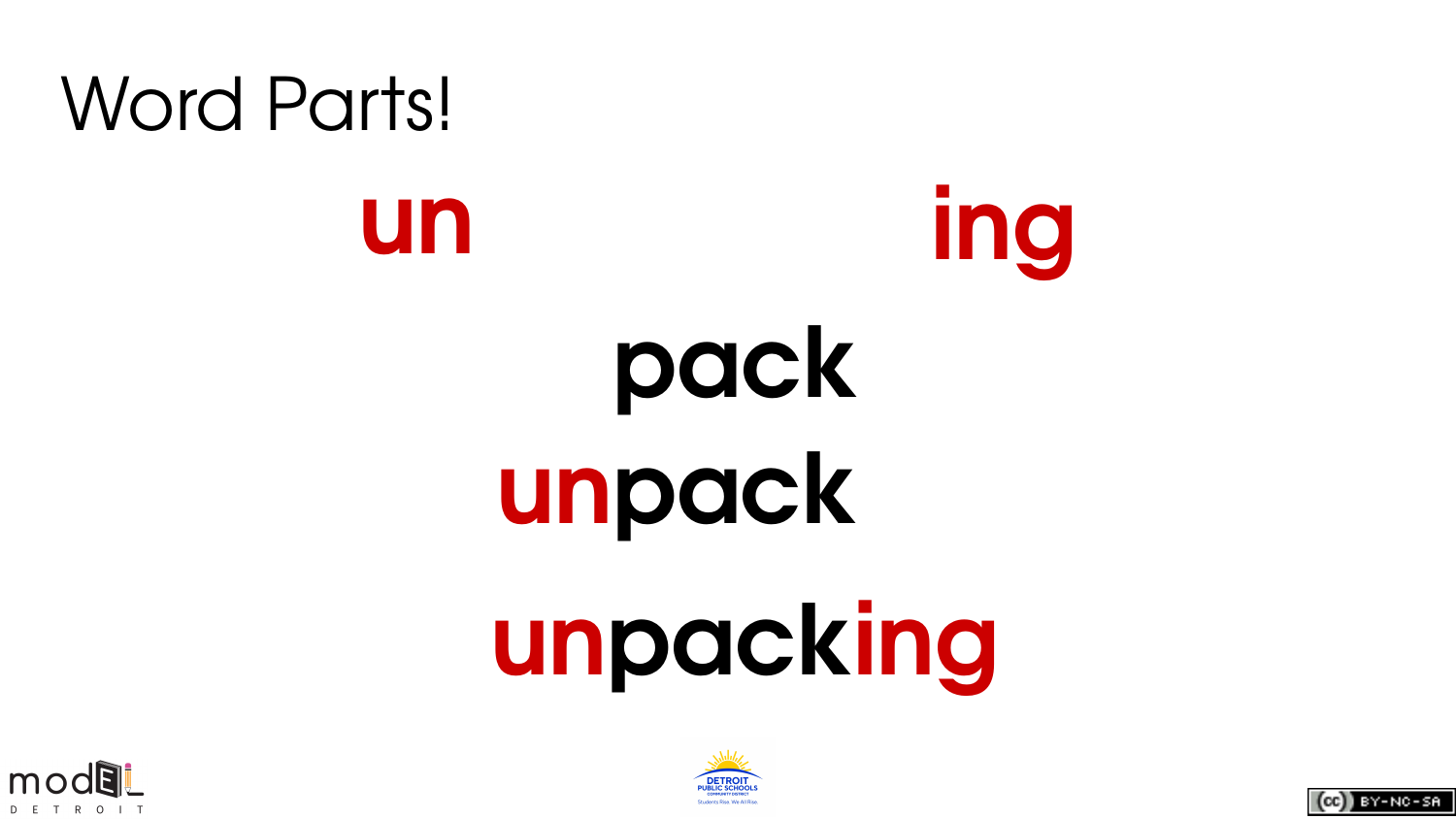

# Word Parts!

un
ing

         pack

unpack

unpacking